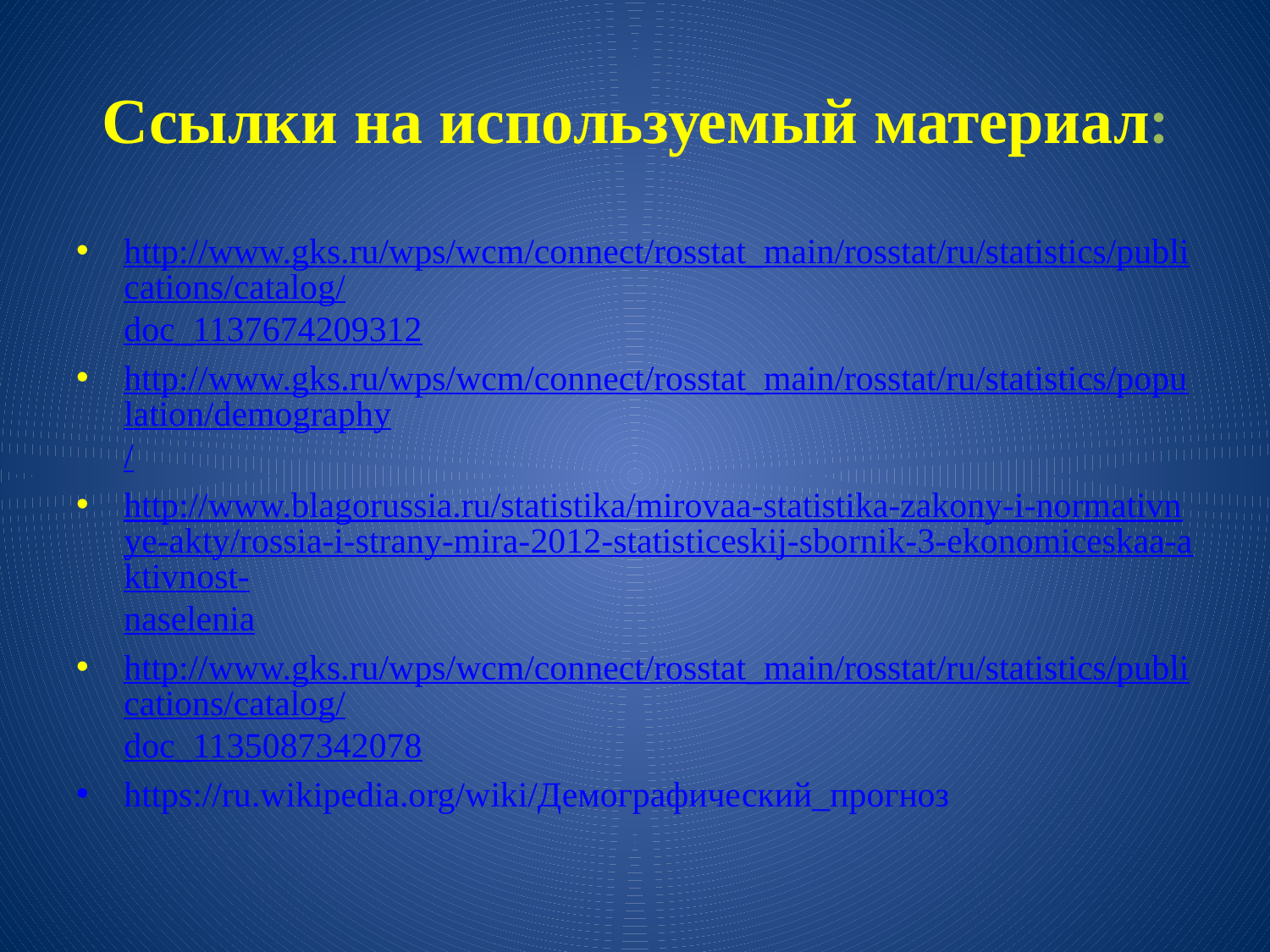

# Ссылки на используемый материал:
http://www.gks.ru/wps/wcm/connect/rosstat_main/rosstat/ru/statistics/publications/catalog/doc_1137674209312
http://www.gks.ru/wps/wcm/connect/rosstat_main/rosstat/ru/statistics/population/demography/
http://www.blagorussia.ru/statistika/mirovaa-statistika-zakony-i-normativnye-akty/rossia-i-strany-mira-2012-statisticeskij-sbornik-3-ekonomiceskaa-aktivnost-naselenia
http://www.gks.ru/wps/wcm/connect/rosstat_main/rosstat/ru/statistics/publications/catalog/doc_1135087342078
https://ru.wikipedia.org/wiki/Демографический_прогноз